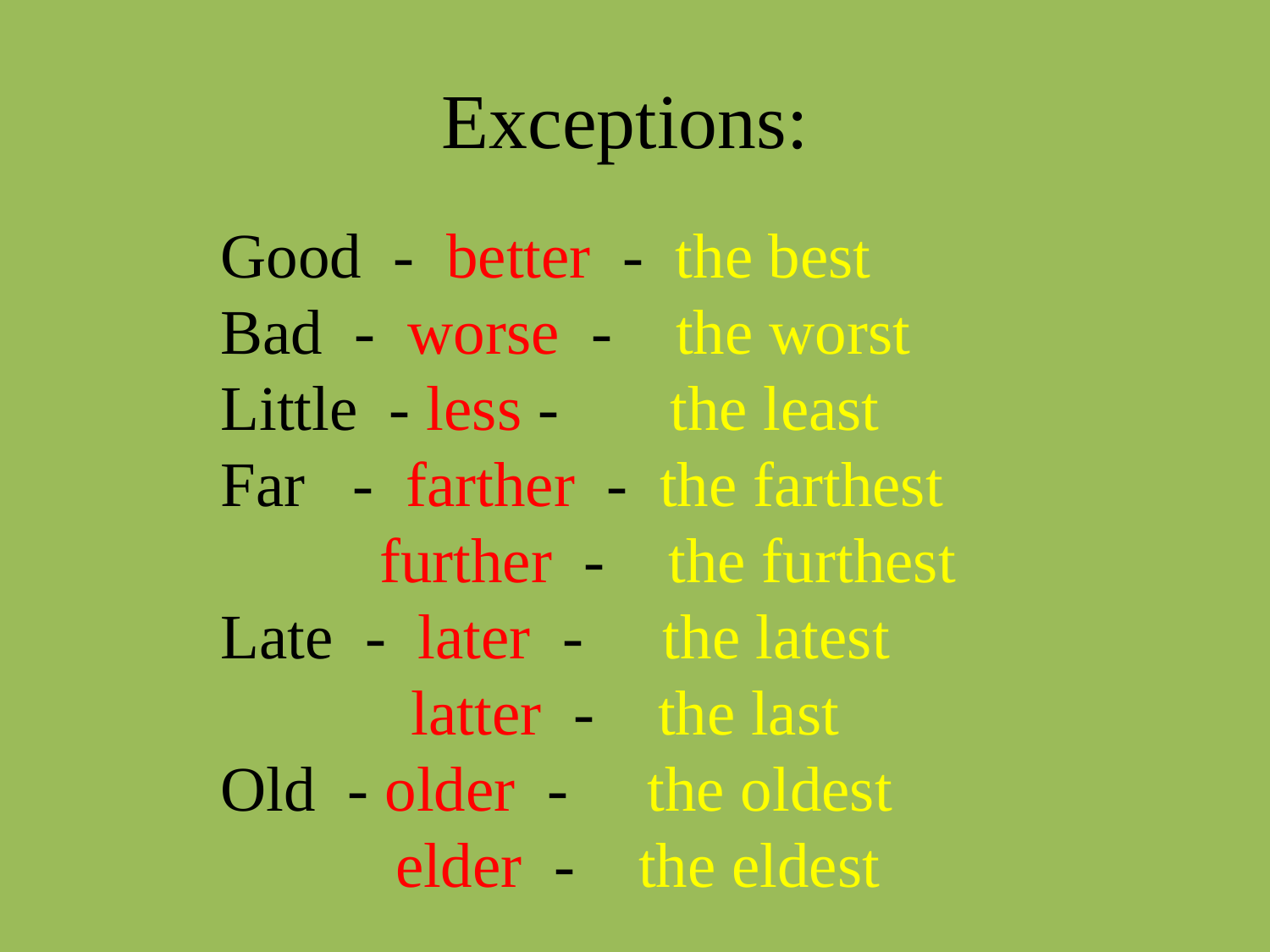

# Exceptions:
Good  -  better  -  the best
Bad  -  worse  -    the worst
Little  - less -       the least
Far   -  farther  -  the farthest
          further  -    the furthest
Late  -  later  -     the latest
            latter  -    the last
Old  - older  -     the oldest
           elder  -    the eldest